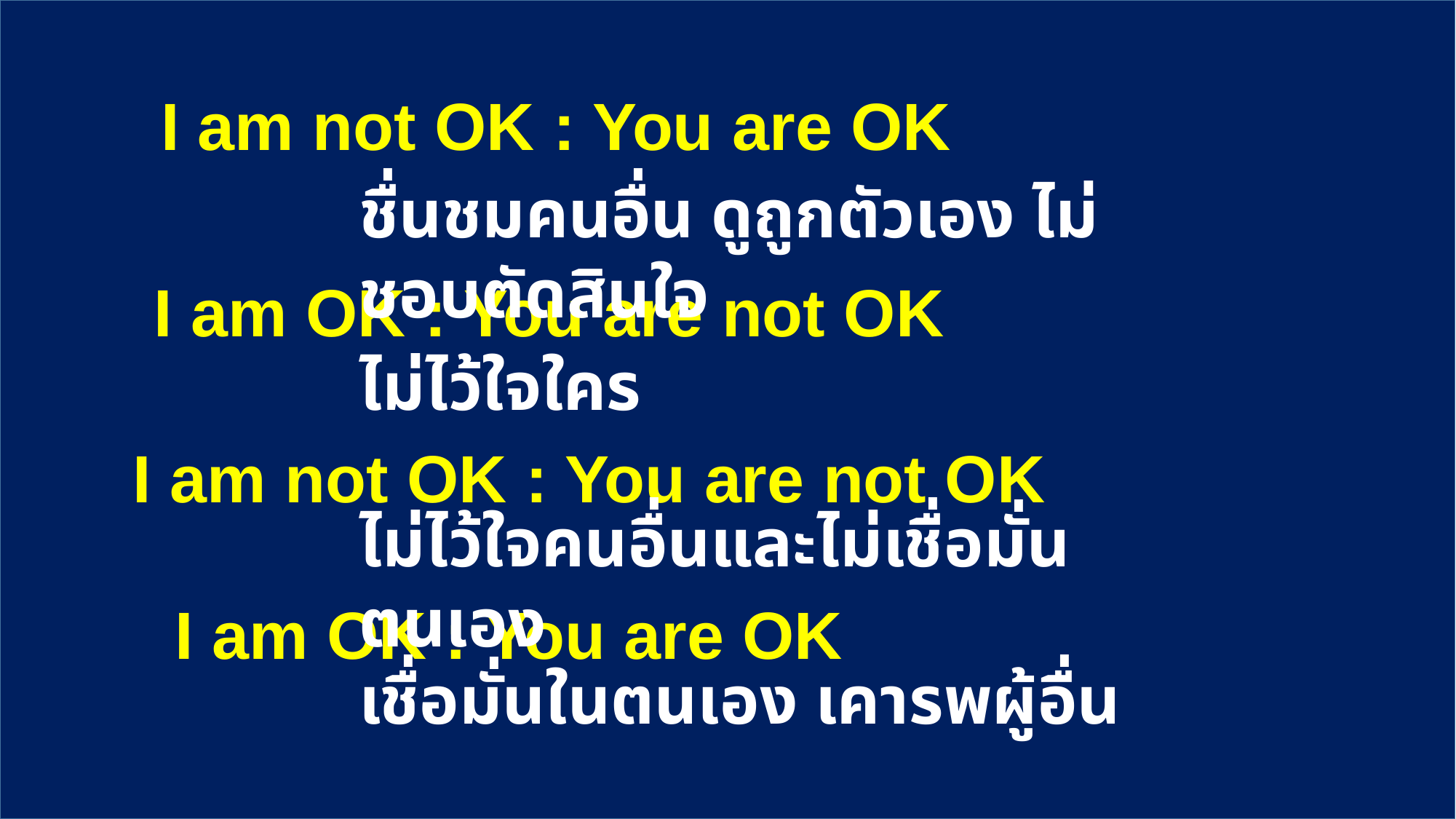

I am not OK : You are OK
ชื่นชมคนอื่น ดูถูกตัวเอง ไม่ชอบตัดสินใจ
I am OK : You are not OK
ไม่ไว้ใจใคร
I am not OK : You are not OK
ไม่ไว้ใจคนอื่นและไม่เชื่อมั่นตนเอง
I am OK : You are OK
เชื่อมั่นในตนเอง เคารพผู้อื่น